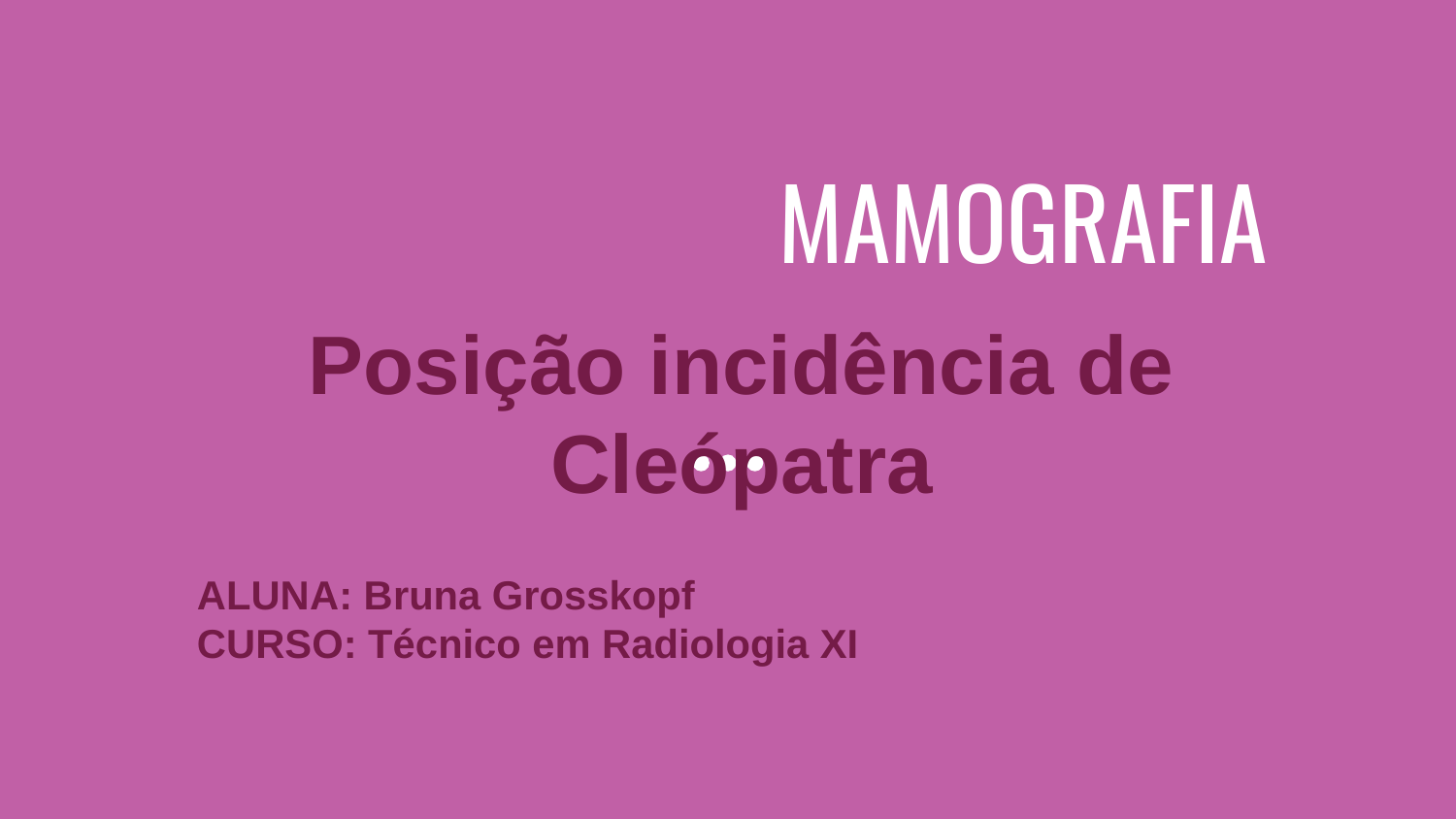

# MAMOGRAFIA

Posição incidência de Cleópatra
ALUNA: Bruna Grosskopf
CURSO: Técnico em Radiologia XI